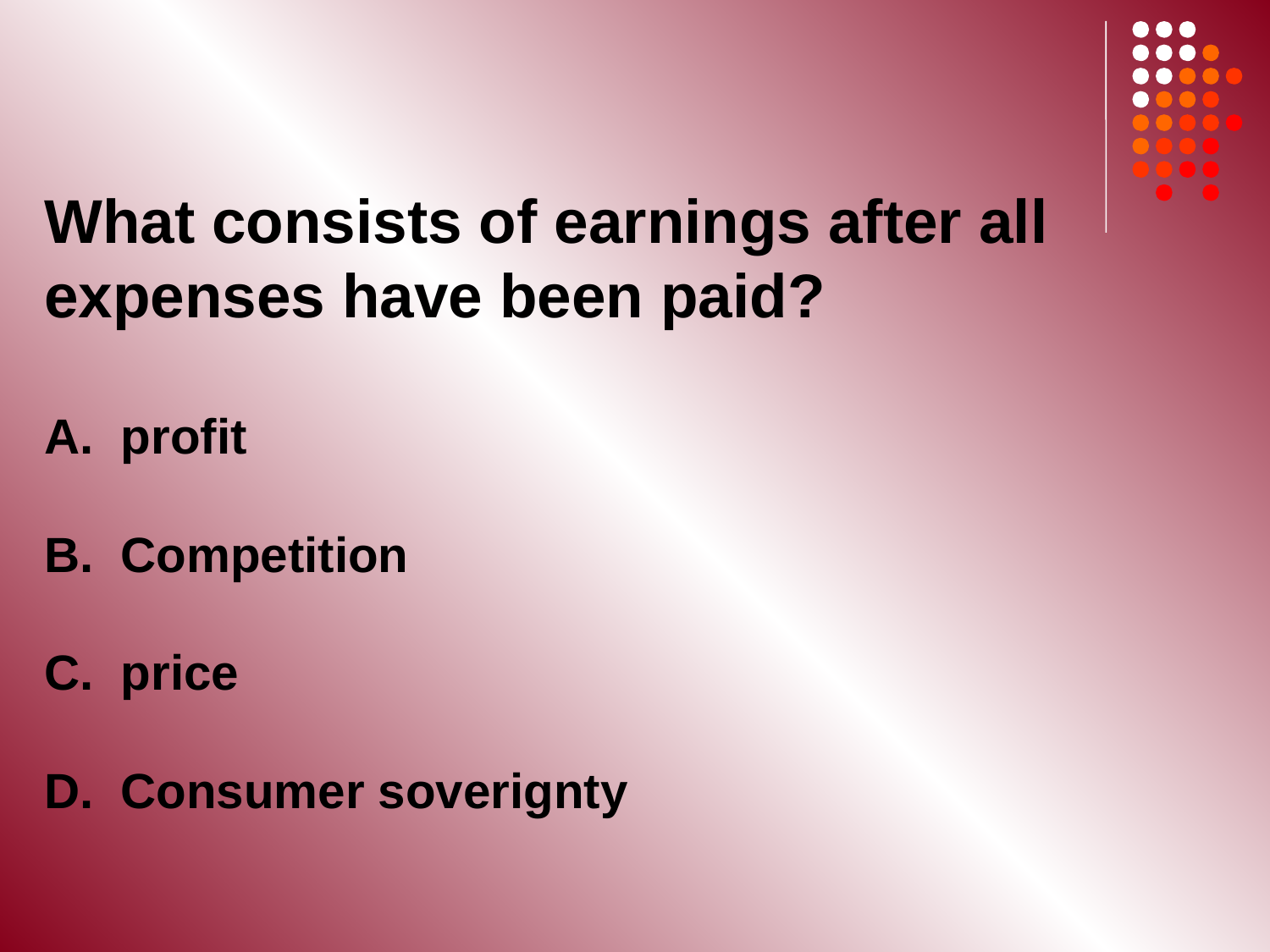

What consists of earnings after all expenses have been paid?
A.  profit
B.  Competition
C.  price
D.  Consumer soverignty